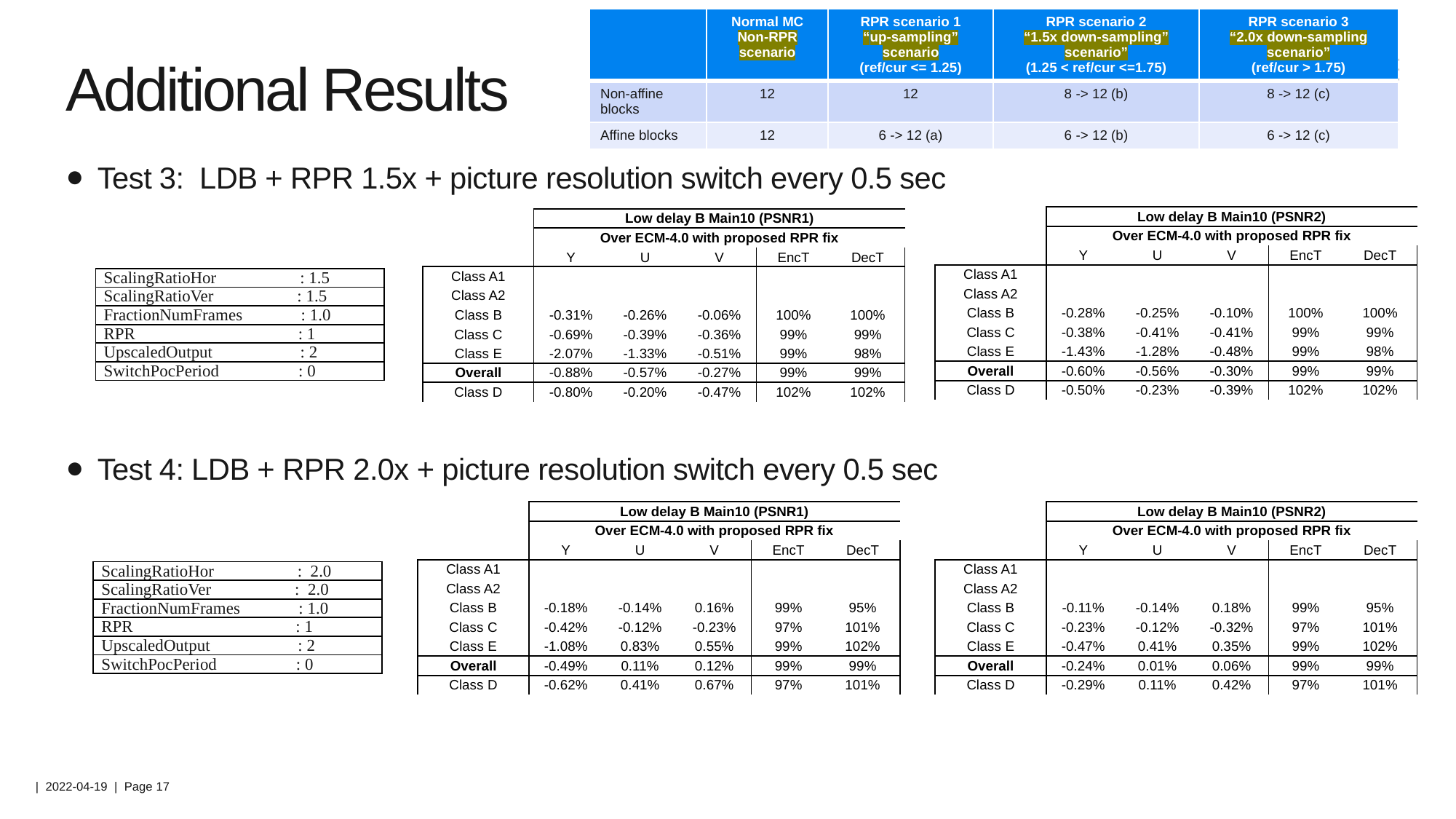

|  | Normal MC Non-RPR scenario | RPR scenario 1 “up-sampling” scenario (ref/cur <= 1.25) | RPR scenario 2 “1.5x down-sampling” scenario” (1.25 < ref/cur <=1.75) | RPR scenario 3 “2.0x down-sampling scenario” (ref/cur > 1.75) |
| --- | --- | --- | --- | --- |
| Non-affine blocks | 12 | 12 | 8 -> 12 (b) | 8 -> 12 (c) |
| Affine blocks | 12 | 6 -> 12 (a) | 6 -> 12 (b) | 6 -> 12 (c) |
# Additional Results
Test 3:  LDB + RPR 1.5x + picture resolution switch every 0.5 sec

Test 4: LDB + RPR 2.0x + picture resolution switch every 0.5 sec

|  | Low delay B Main10 (PSNR2) |  |  |  |  |
| --- | --- | --- | --- | --- | --- |
|  | Over ECM-4.0 with proposed RPR fix |  |  |  |  |
|  | Y | U | V | EncT | DecT |
| Class A1 |  |  |  |  |  |
| Class A2 |  |  |  |  |  |
| Class B | -0.28% | -0.25% | -0.10% | 100% | 100% |
| Class C | -0.38% | -0.41% | -0.41% | 99% | 99% |
| Class E | -1.43% | -1.28% | -0.48% | 99% | 98% |
| Overall | -0.60% | -0.56% | -0.30% | 99% | 99% |
| Class D | -0.50% | -0.23% | -0.39% | 102% | 102% |
|  | Low delay B Main10 (PSNR1) |  |  |  |  |
| --- | --- | --- | --- | --- | --- |
|  | Over ECM-4.0 with proposed RPR fix |  |  |  |  |
|  | Y | U | V | EncT | DecT |
| Class A1 |  |  |  |  |  |
| Class A2 |  |  |  |  |  |
| Class B | -0.31% | -0.26% | -0.06% | 100% | 100% |
| Class C | -0.69% | -0.39% | -0.36% | 99% | 99% |
| Class E | -2.07% | -1.33% | -0.51% | 99% | 98% |
| Overall | -0.88% | -0.57% | -0.27% | 99% | 99% |
| Class D | -0.80% | -0.20% | -0.47% | 102% | 102% |
| ScalingRatioHor : 1.5 |
| --- |
| ScalingRatioVer : 1.5 |
| FractionNumFrames : 1.0 |
| RPR : 1 |
| UpscaledOutput : 2 |
| SwitchPocPeriod : 0 |
|  | Low delay B Main10 (PSNR1) |  |  |  |  |
| --- | --- | --- | --- | --- | --- |
|  | Over ECM-4.0 with proposed RPR fix |  |  |  |  |
|  | Y | U | V | EncT | DecT |
| Class A1 |  |  |  |  |  |
| Class A2 |  |  |  |  |  |
| Class B | -0.18% | -0.14% | 0.16% | 99% | 95% |
| Class C | -0.42% | -0.12% | -0.23% | 97% | 101% |
| Class E | -1.08% | 0.83% | 0.55% | 99% | 102% |
| Overall | -0.49% | 0.11% | 0.12% | 99% | 99% |
| Class D | -0.62% | 0.41% | 0.67% | 97% | 101% |
|  | Low delay B Main10 (PSNR2) |  |  |  |  |
| --- | --- | --- | --- | --- | --- |
|  | Over ECM-4.0 with proposed RPR fix |  |  |  |  |
|  | Y | U | V | EncT | DecT |
| Class A1 |  |  |  |  |  |
| Class A2 |  |  |  |  |  |
| Class B | -0.11% | -0.14% | 0.18% | 99% | 95% |
| Class C | -0.23% | -0.12% | -0.32% | 97% | 101% |
| Class E | -0.47% | 0.41% | 0.35% | 99% | 102% |
| Overall | -0.24% | 0.01% | 0.06% | 99% | 99% |
| Class D | -0.29% | 0.11% | 0.42% | 97% | 101% |
| ScalingRatioHor : 2.0 |
| --- |
| ScalingRatioVer : 2.0 |
| FractionNumFrames : 1.0 |
| RPR : 1 |
| UpscaledOutput : 2 |
| SwitchPocPeriod : 0 |